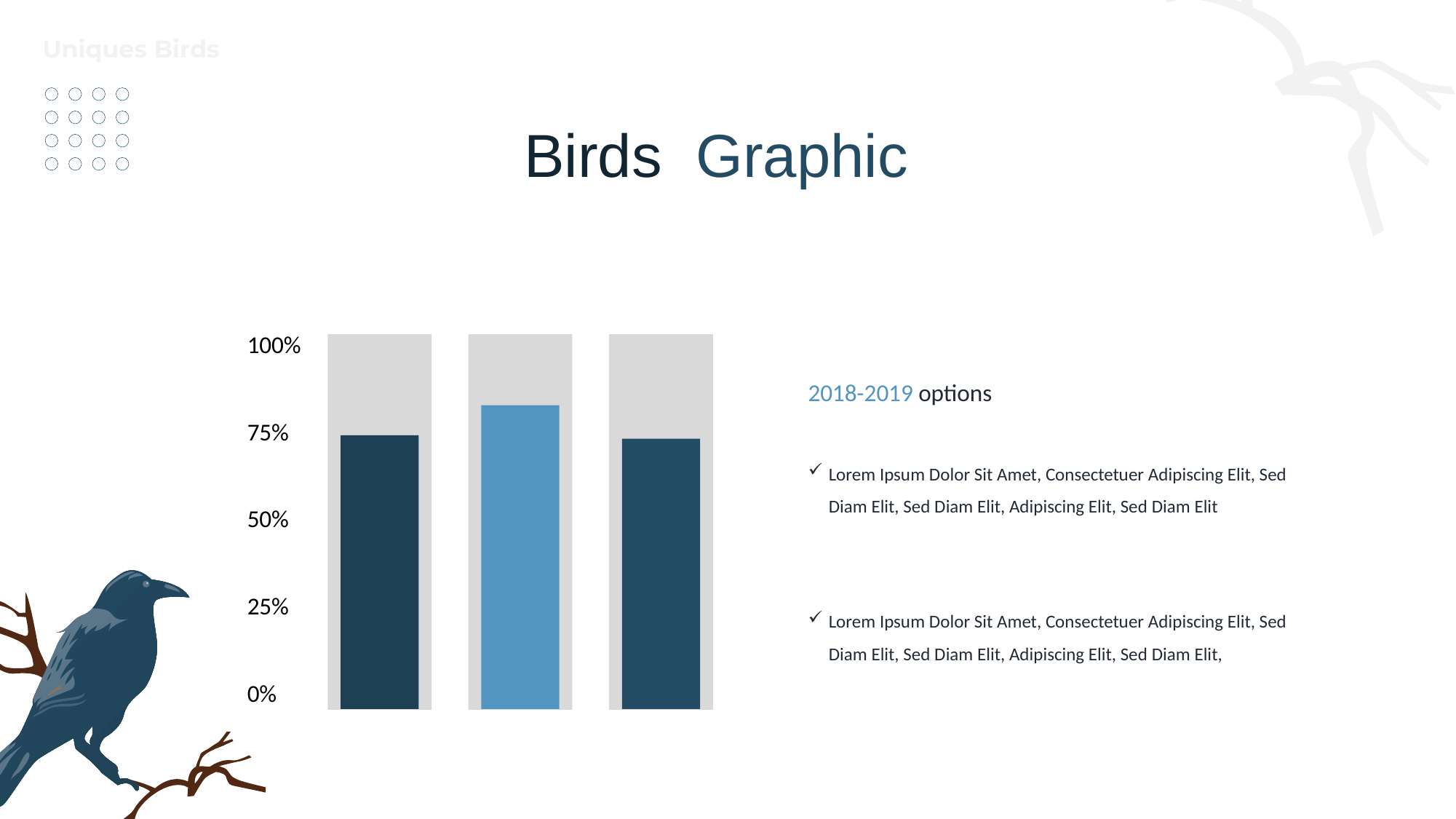

Uniques Birds

Birds  Graphic
100%

75%

50%

25%

0%

2018-2019 options

Lorem Ipsum Dolor Sit Amet, Consectetuer Adipiscing Elit, Sed Diam Elit, Sed Diam Elit, Adipiscing Elit, Sed Diam Elit

Lorem Ipsum Dolor Sit Amet, Consectetuer Adipiscing Elit, Sed Diam Elit, Sed Diam Elit, Adipiscing Elit, Sed Diam Elit,